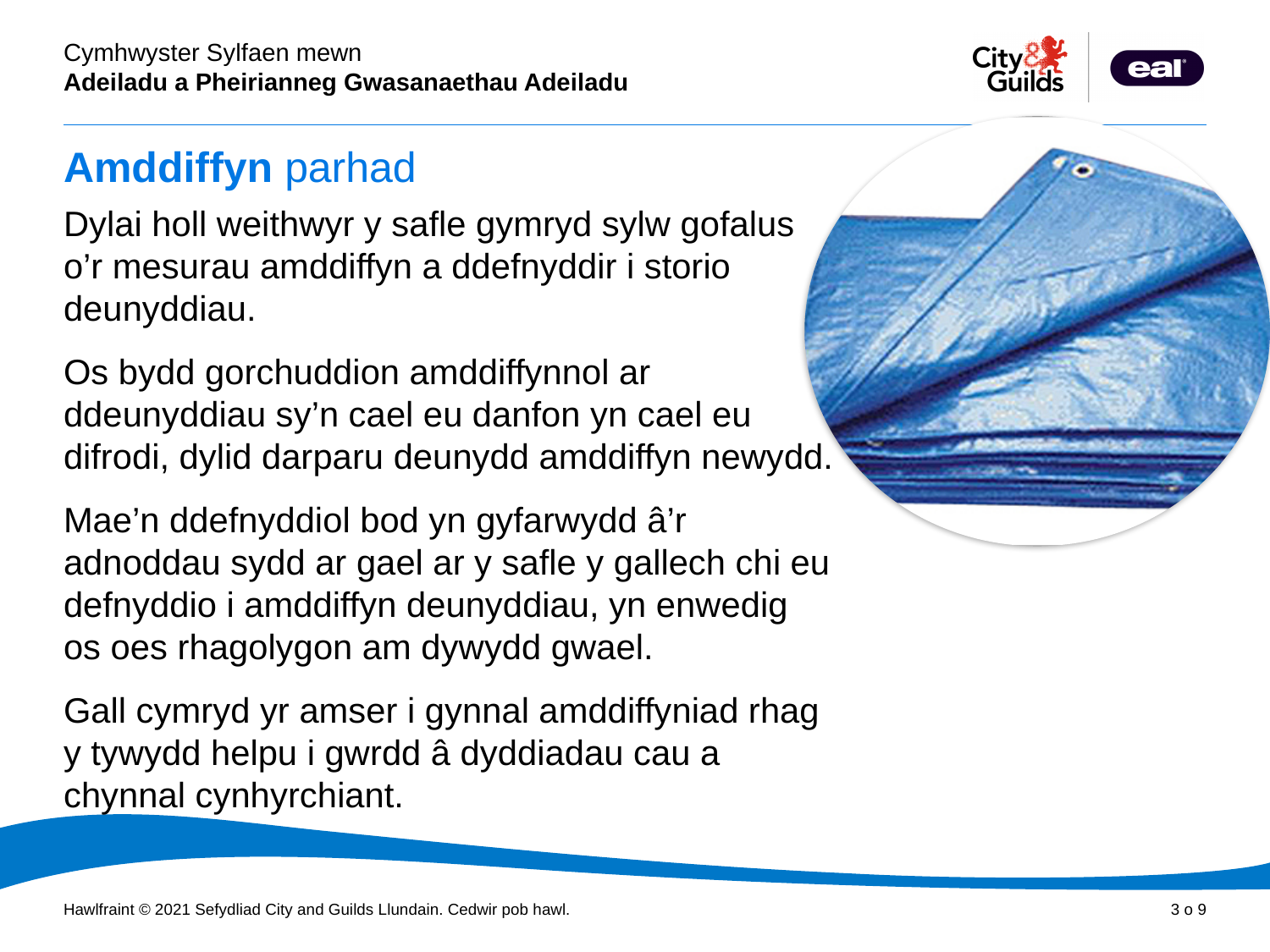

# Amddiffyn parhad
Dylai holl weithwyr y safle gymryd sylw gofalus o’r mesurau amddiffyn a ddefnyddir i storio deunyddiau.
Os bydd gorchuddion amddiffynnol ar ddeunyddiau sy’n cael eu danfon yn cael eu difrodi, dylid darparu deunydd amddiffyn newydd.
Mae’n ddefnyddiol bod yn gyfarwydd â’r adnoddau sydd ar gael ar y safle y gallech chi eu defnyddio i amddiffyn deunyddiau, yn enwedig os oes rhagolygon am dywydd gwael.
Gall cymryd yr amser i gynnal amddiffyniad rhag y tywydd helpu i gwrdd â dyddiadau cau a chynnal cynhyrchiant.